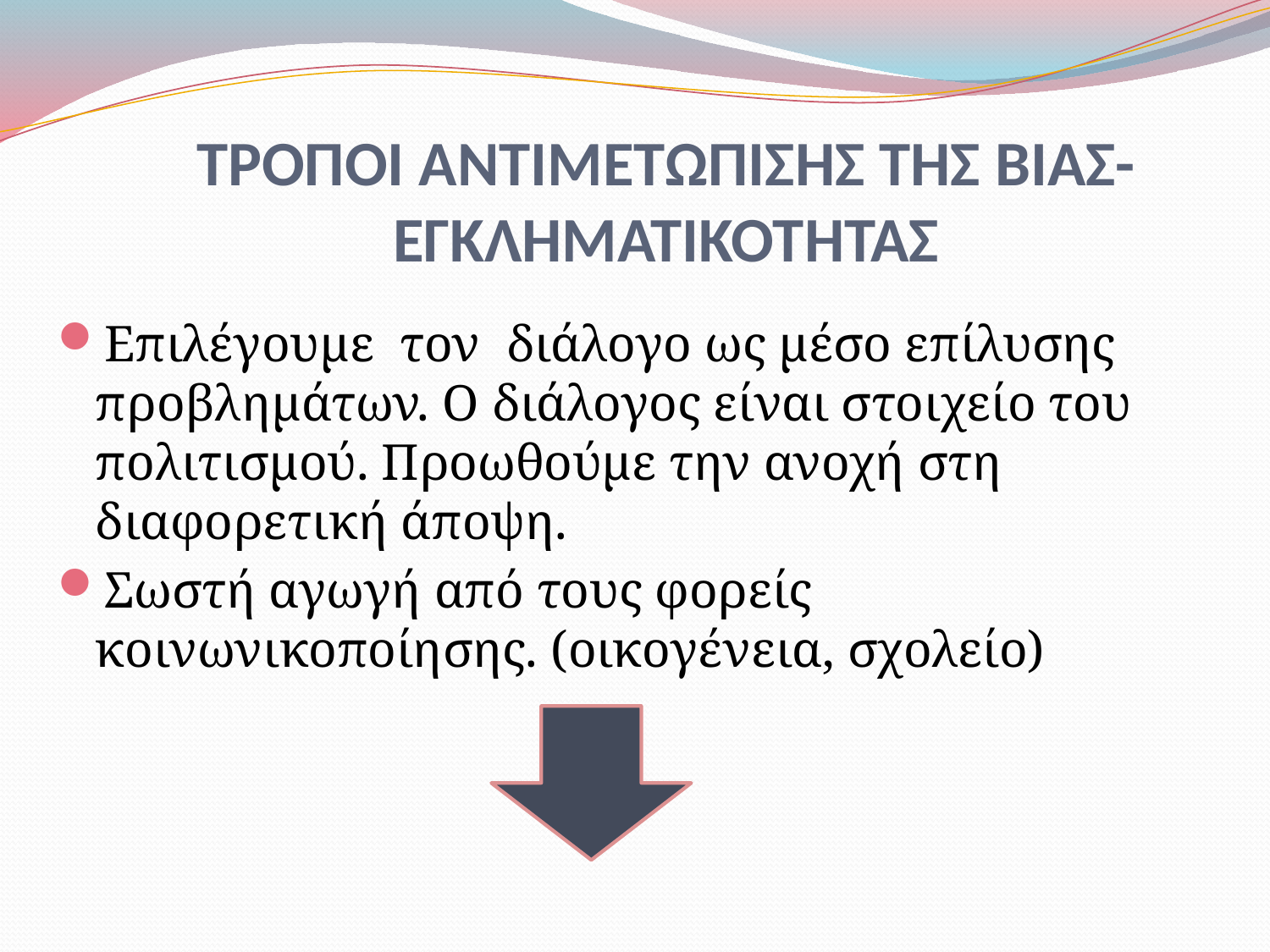

# ΤΡΟΠΟΙ ΑΝΤΙΜΕΤΩΠΙΣΗΣ ΤΗΣ ΒΙΑΣ-ΕΓΚΛΗΜΑΤΙΚΟΤΗΤΑΣ
Επιλέγουμε  τον  διάλογο ως μέσο επίλυσης προβλημάτων. Ο διάλογος είναι στοιχείο του πολιτισμού. Προωθούμε την ανοχή στη διαφορετική άποψη.
Σωστή αγωγή από τους φορείς κοινωνικοποίησης. (οικογένεια, σχολείο)